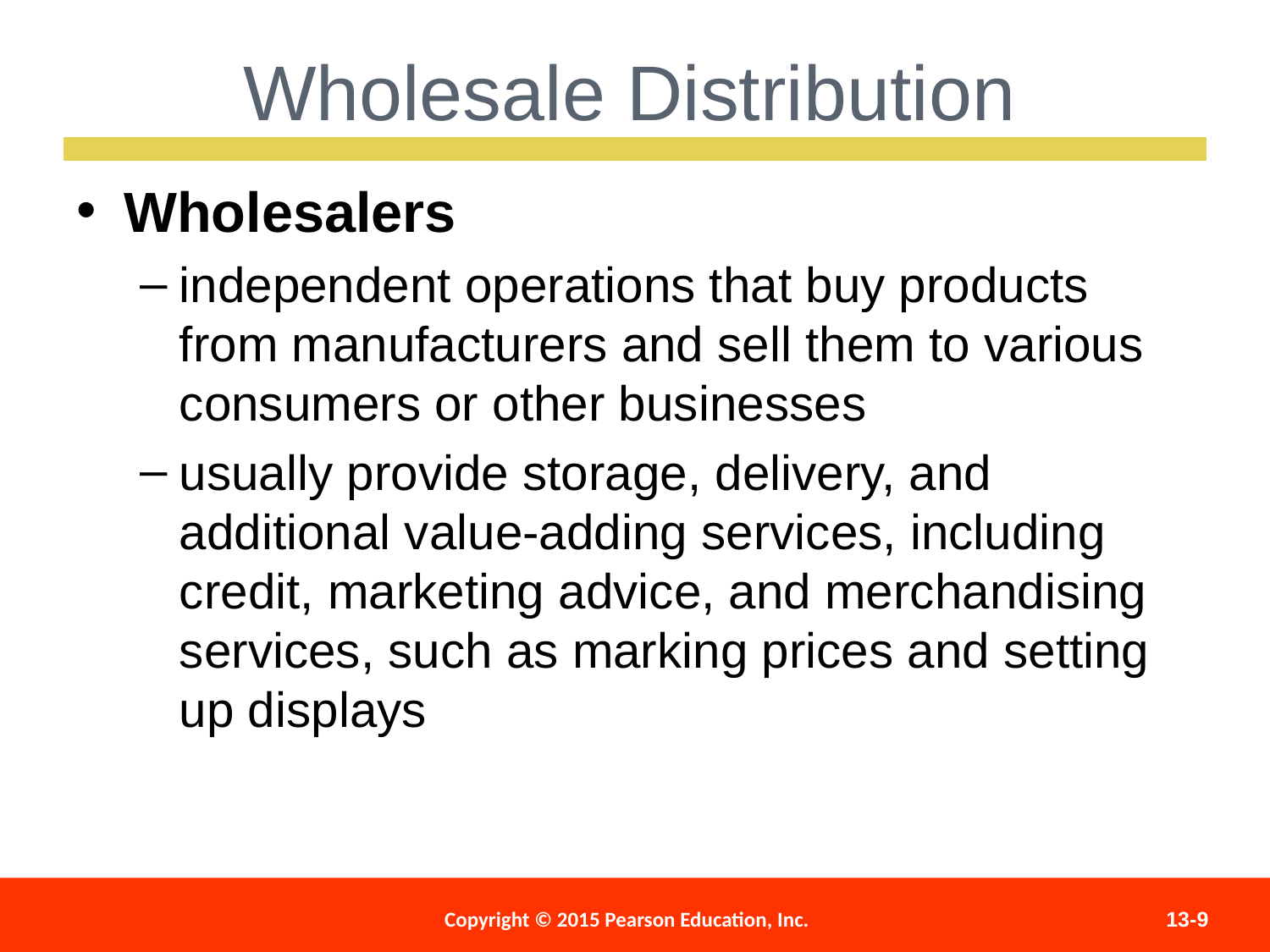

Wholesale Distribution
Wholesalers
independent operations that buy products from manufacturers and sell them to various consumers or other businesses
usually provide storage, delivery, and additional value-adding services, including credit, marketing advice, and merchandising services, such as marking prices and setting up displays